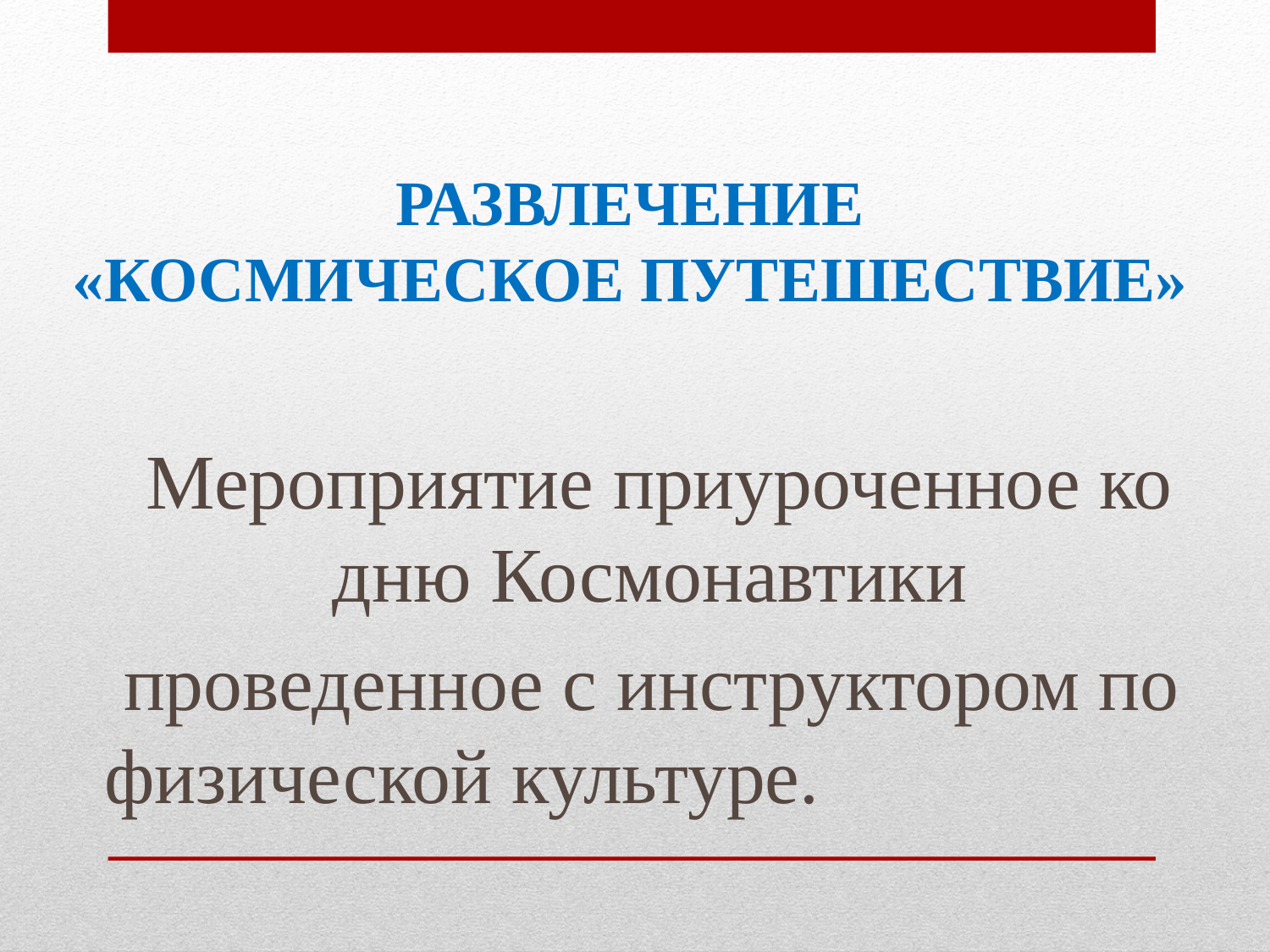

Развлечение
«космическое путешествие»

 Мероприятие приуроченное ко дню Космонавтики
 проведенное с инструктором по физической культуре.